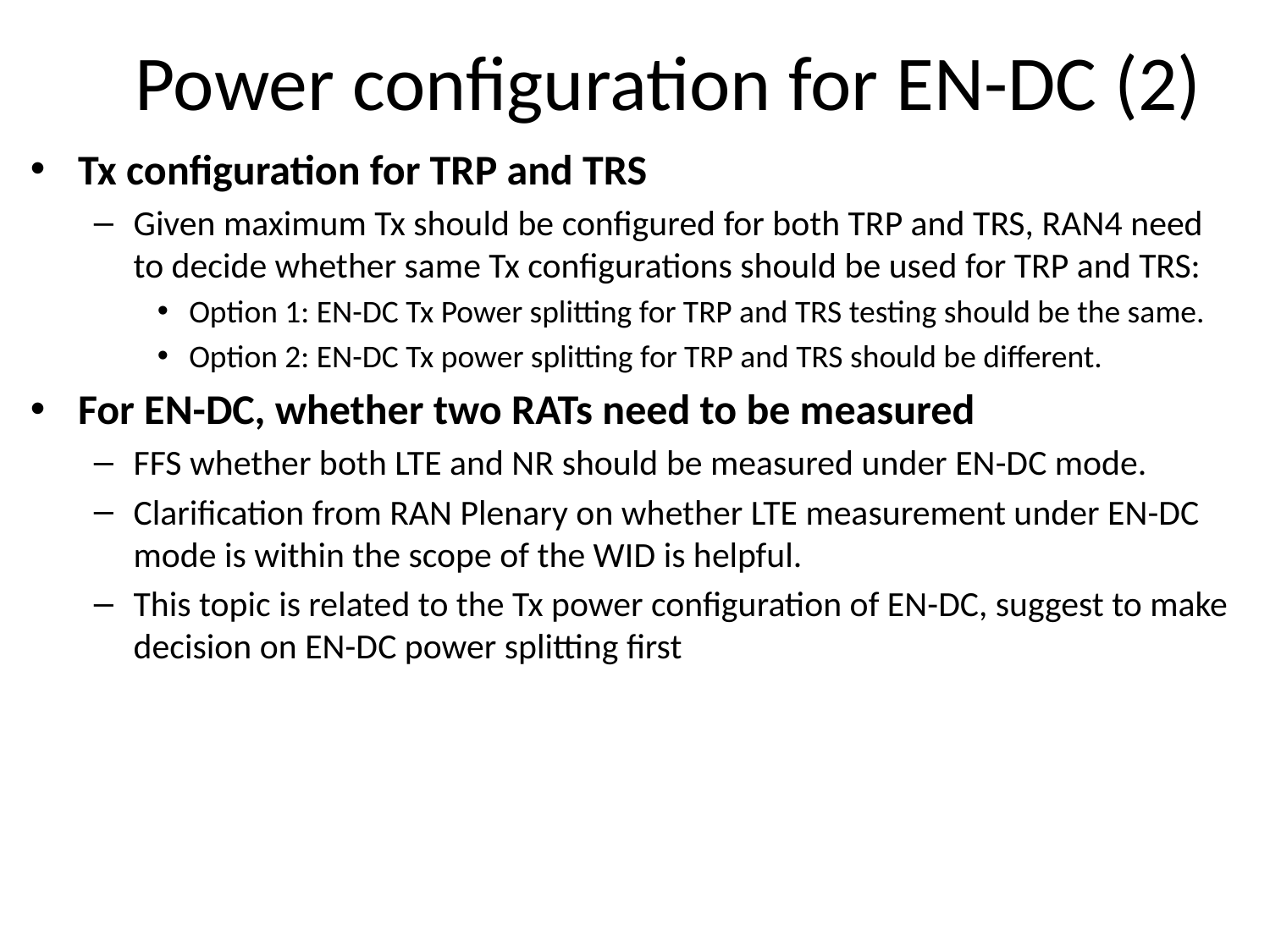

# Power configuration for EN-DC (2)
Tx configuration for TRP and TRS
Given maximum Tx should be configured for both TRP and TRS, RAN4 need to decide whether same Tx configurations should be used for TRP and TRS:
Option 1: EN-DC Tx Power splitting for TRP and TRS testing should be the same.
Option 2: EN-DC Tx power splitting for TRP and TRS should be different.
For EN-DC, whether two RATs need to be measured
FFS whether both LTE and NR should be measured under EN-DC mode.
Clarification from RAN Plenary on whether LTE measurement under EN-DC mode is within the scope of the WID is helpful.
This topic is related to the Tx power configuration of EN-DC, suggest to make decision on EN-DC power splitting first